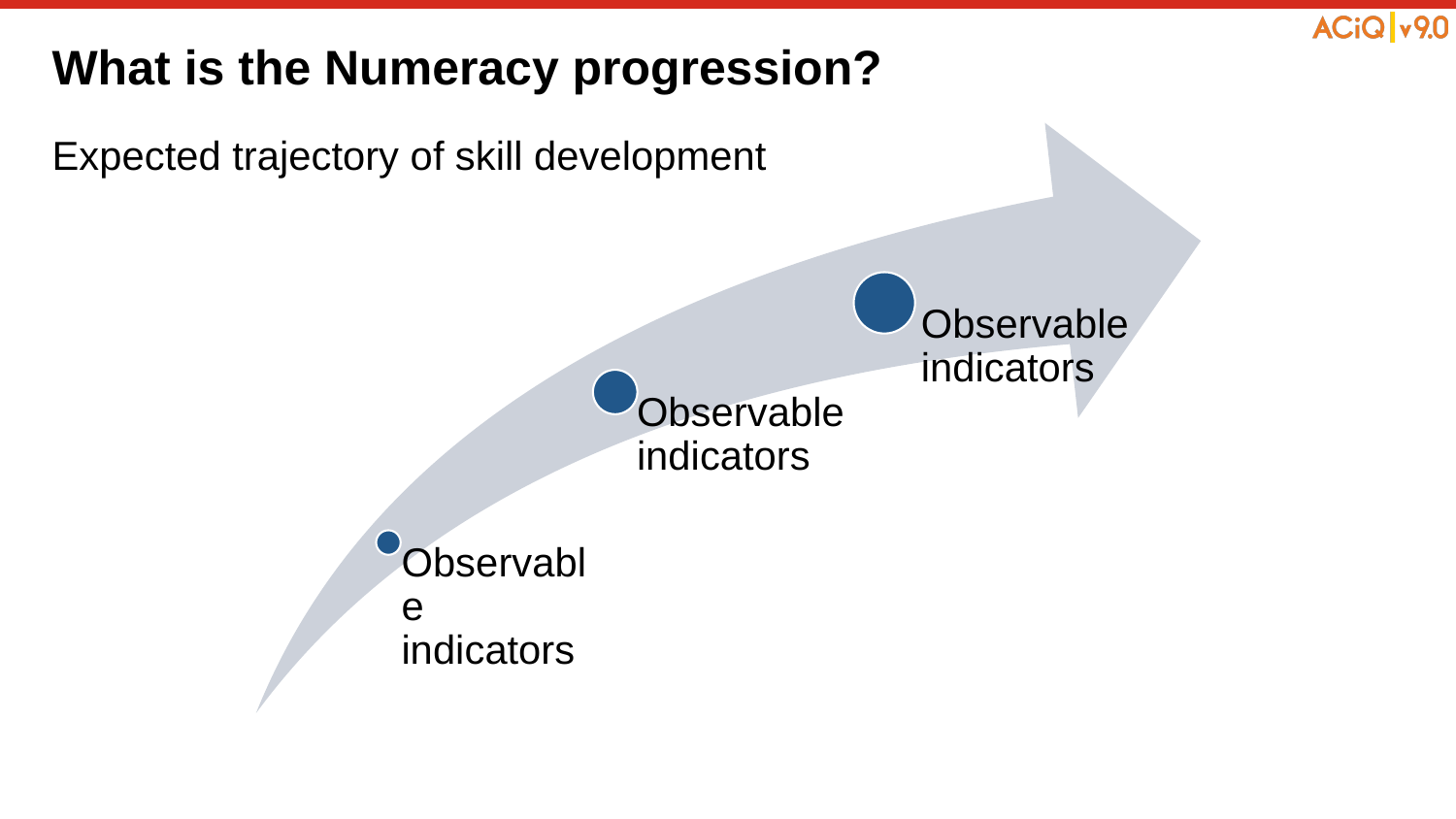

# What is the Numeracy progression?
Expected trajectory of skill development
Observable indicators
Observable indicators
Observable indicators